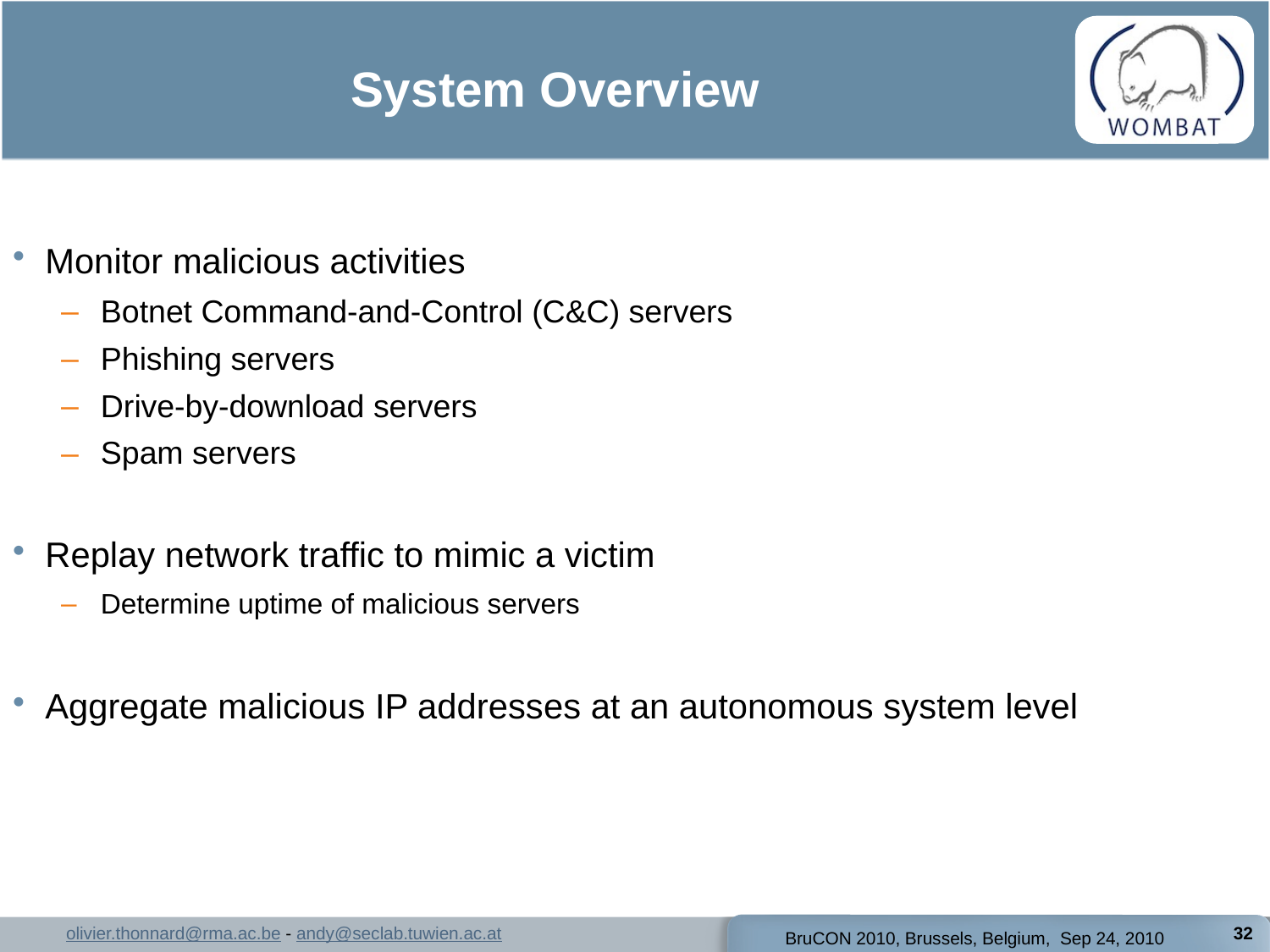

# System Overview

Monitor malicious activities
Botnet Command-and-Control (C&C) servers
Phishing servers
Drive-by-download servers
Spam servers

Replay network traffic to mimic a victim
Determine uptime of malicious servers

Aggregate malicious IP addresses at an autonomous system level

32
BruCON 2010, Brussels, Belgium,  Sep 24, 2010